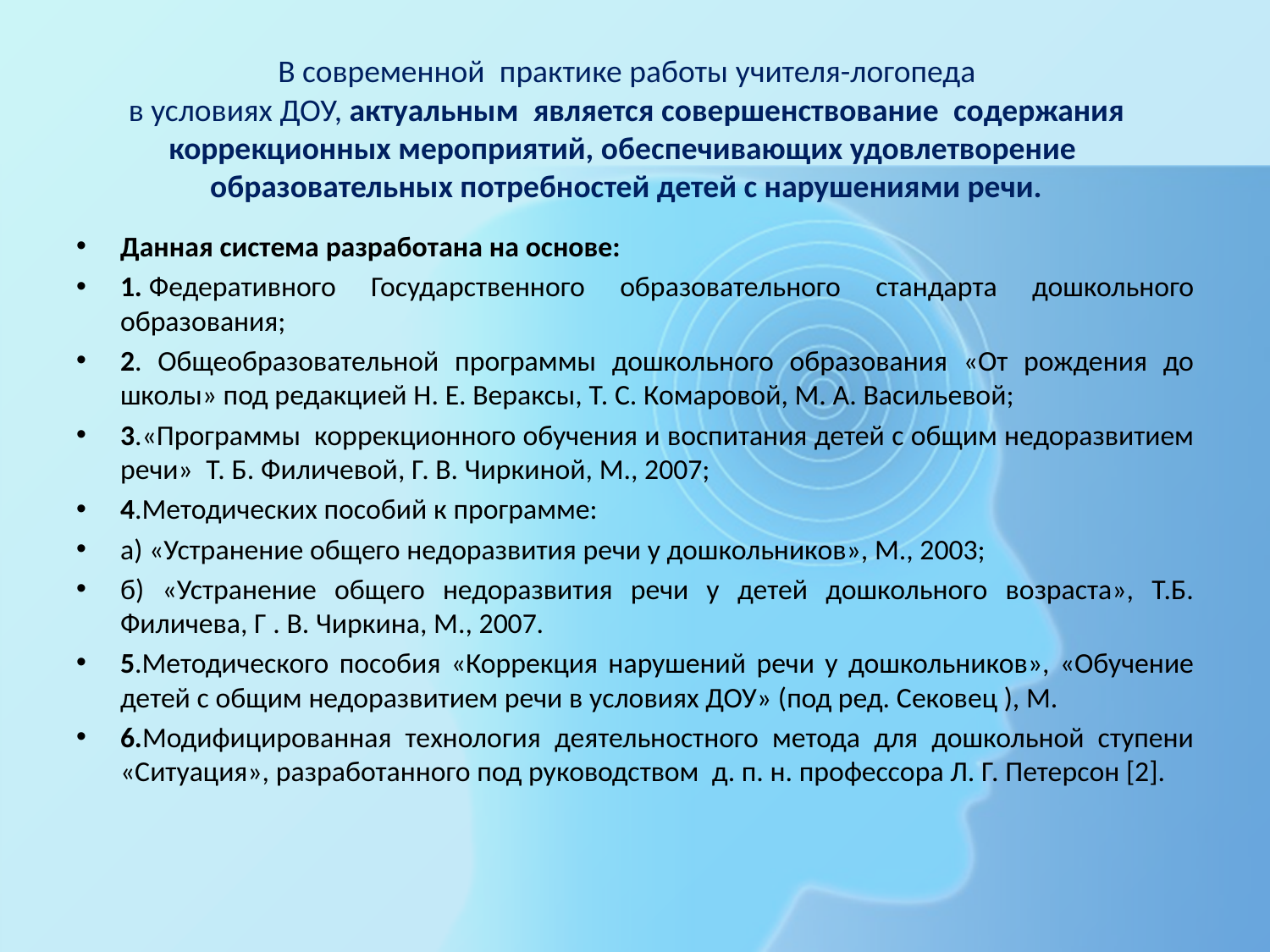

# В современной  практике работы учителя-логопеда  в условиях ДОУ, актуальным  является совершенствование  содержания коррекционных мероприятий, обеспечивающих удовлетворение  образовательных потребностей детей с нарушениями речи.
Данная система разработана на основе:
1. Федеративного Государственного образовательного стандарта дошкольного образования;
2. Общеобразовательной программы дошкольного образования «От рождения до школы» под редакцией Н. Е. Вераксы, Т. С. Комаровой, М. А. Васильевой;
3.«Программы  коррекционного обучения и воспитания детей с общим недоразвитием речи»  Т. Б. Филичевой, Г. В. Чиркиной, М., 2007;
4.Методических пособий к программе:
а) «Устранение общего недоразвития речи у дошкольников», М., 2003;
б) «Устранение общего недоразвития речи у детей дошкольного возраста», Т.Б. Филичева, Г . В. Чиркина, М., 2007.
5.Методического пособия «Коррекция нарушений речи у дошкольников», «Обучение детей с общим недоразвитием речи в условиях ДОУ» (под ред. Сековец ), М.
6.Модифицированная технология деятельностного метода для дошкольной ступени «Ситуация», разработанного под руководством  д. п. н. профессора Л. Г. Петерсон [2].